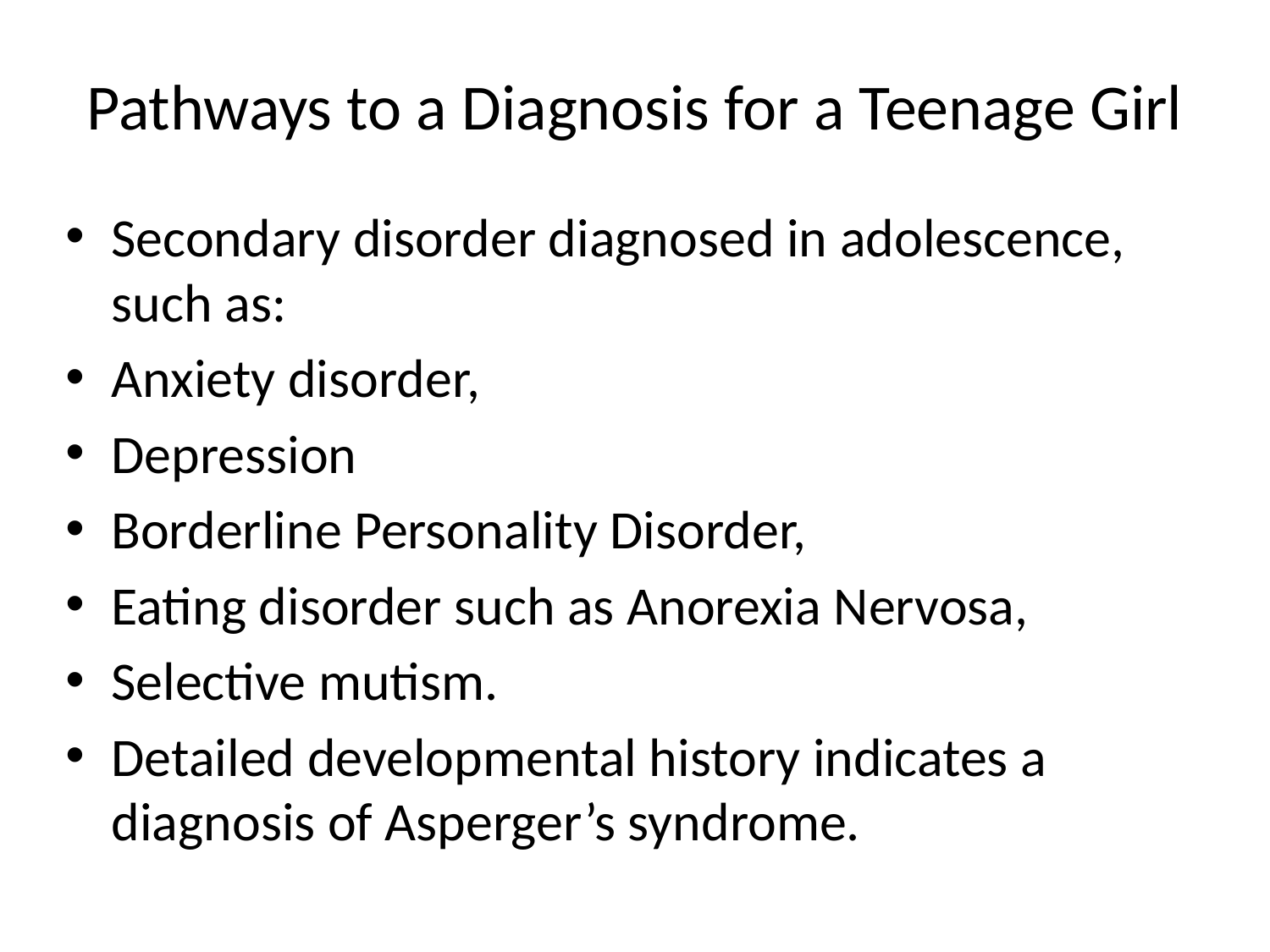

# Pathways to a Diagnosis for a Teenage Girl
Secondary disorder diagnosed in adolescence, such as:
Anxiety disorder,
Depression
Borderline Personality Disorder,
Eating disorder such as Anorexia Nervosa,
Selective mutism.
Detailed developmental history indicates a diagnosis of Asperger’s syndrome.